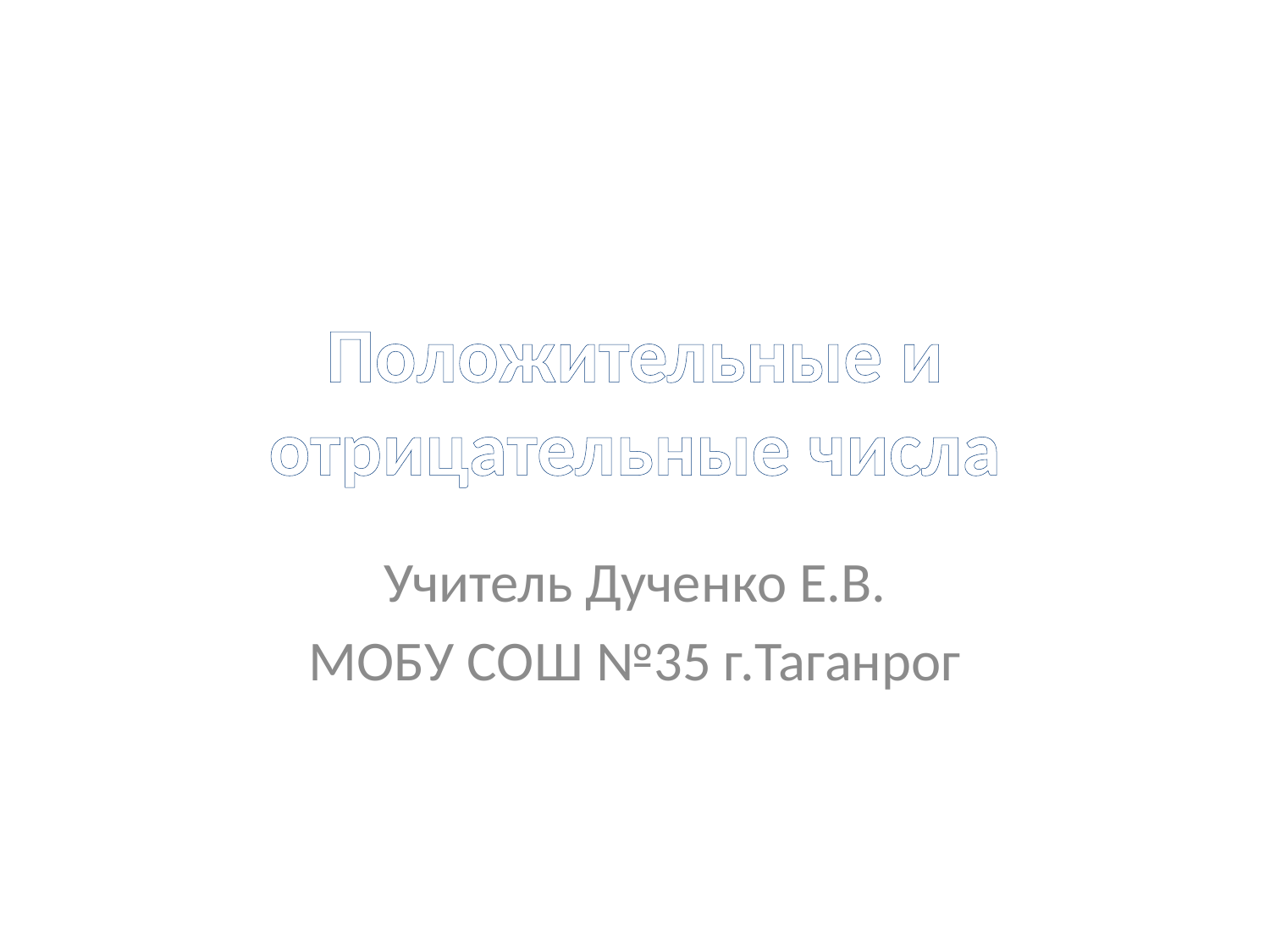

# Положительные и отрицательные числа
Учитель Дученко Е.В.
МОБУ СОШ №35 г.Таганрог